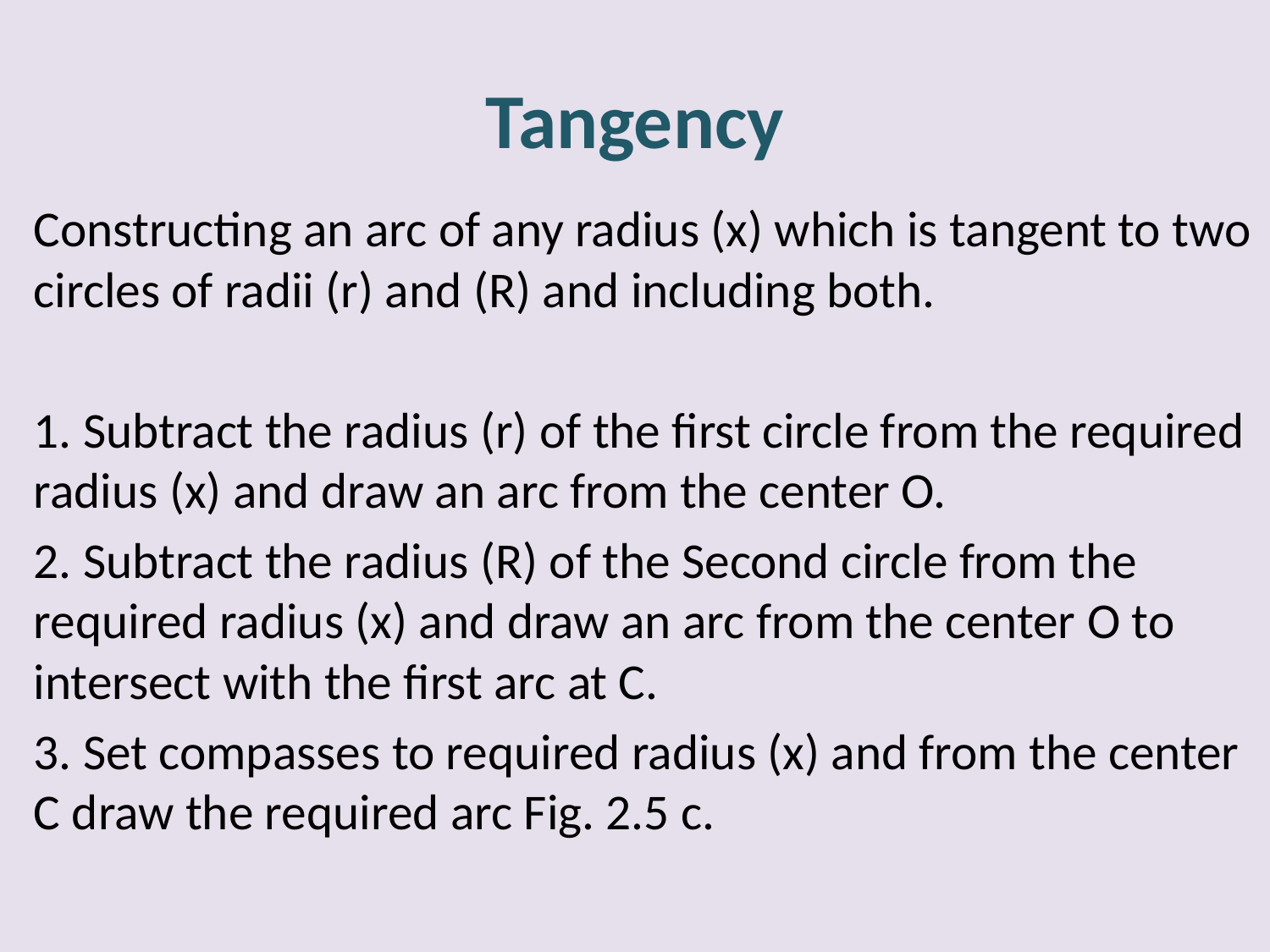

# Tangency
Constructing an arc of any radius (x) which is tangent to two circles of radii (r) and (R) and including both.

1. Subtract the radius (r) of the first circle from the required radius (x) and draw an arc from the center O.
2. Subtract the radius (R) of the Second circle from the required radius (x) and draw an arc from the center O to intersect with the first arc at C.
3. Set compasses to required radius (x) and from the center C draw the required arc Fig. 2.5 c.